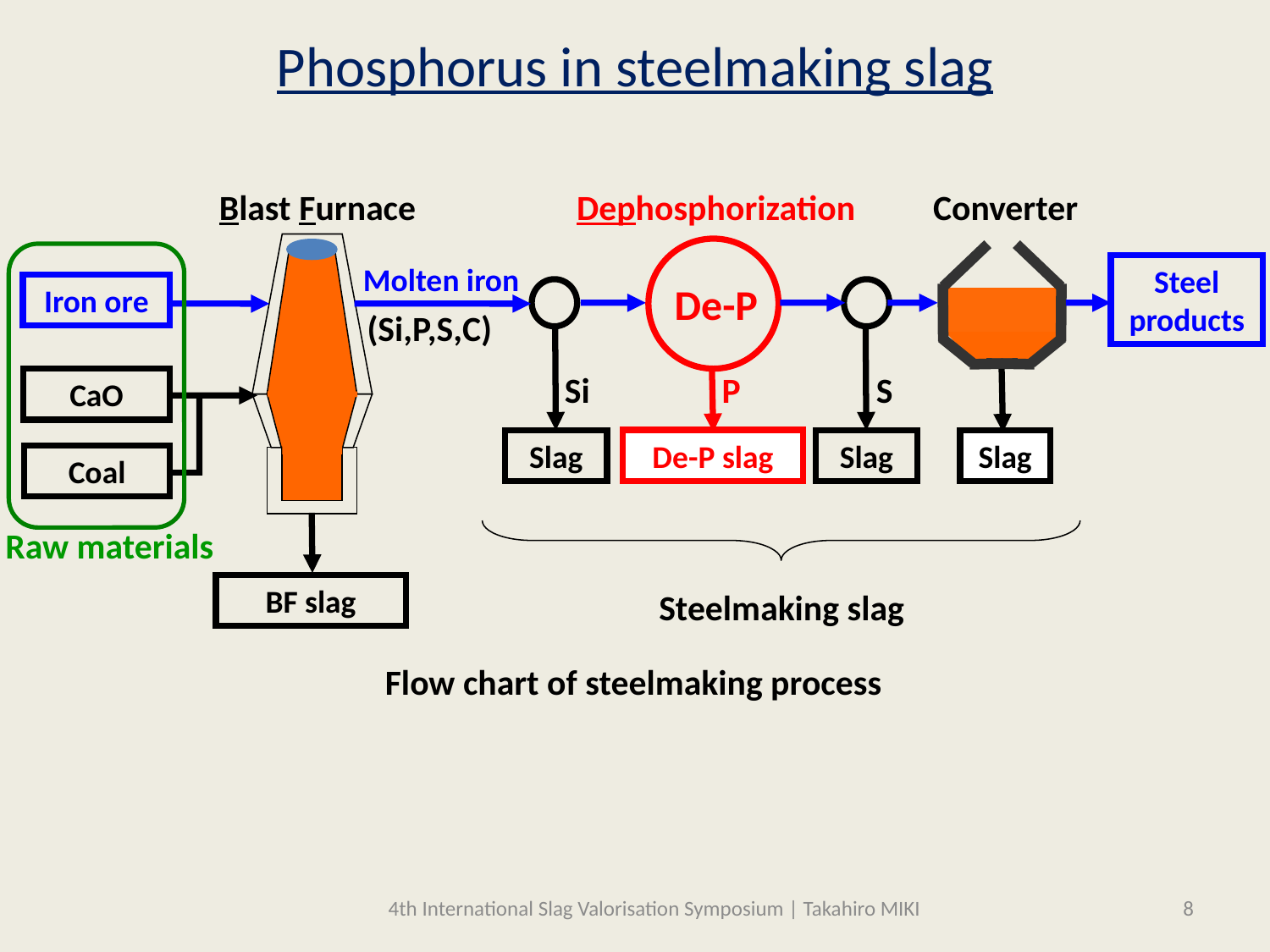

Phosphorus in steelmaking slag
Blast Furnace
Dephosphorization
Converter

Molten iron
Steel products
De-P
Iron ore

(Si,P,S,C)

Si
P
S

CaO

De-P slag
Slag
Slag
Slag
Coal

Raw materials
BF slag
Steelmaking slag
Flow chart of steelmaking process
4th International Slag Valorisation Symposium | Takahiro MIKI
8